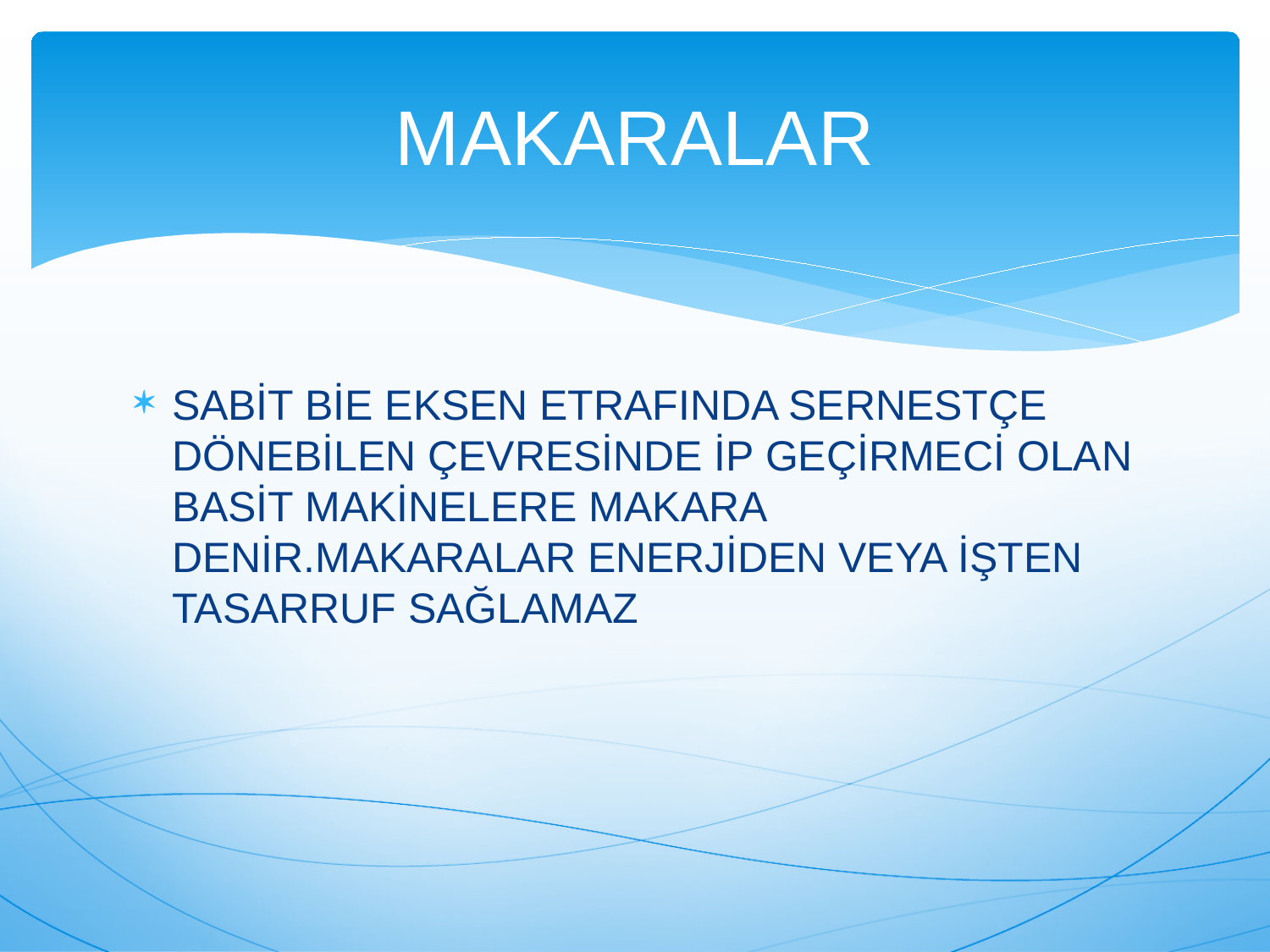

# MAKARALAR
SABİT BİE EKSEN ETRAFINDA SERNESTÇE DÖNEBİLEN ÇEVRESİNDE İP GEÇİRMECİ OLAN BASİT MAKİNELERE MAKARA DENİR.MAKARALAR ENERJİDEN VEYA İŞTEN TASARRUF SAĞLAMAZ